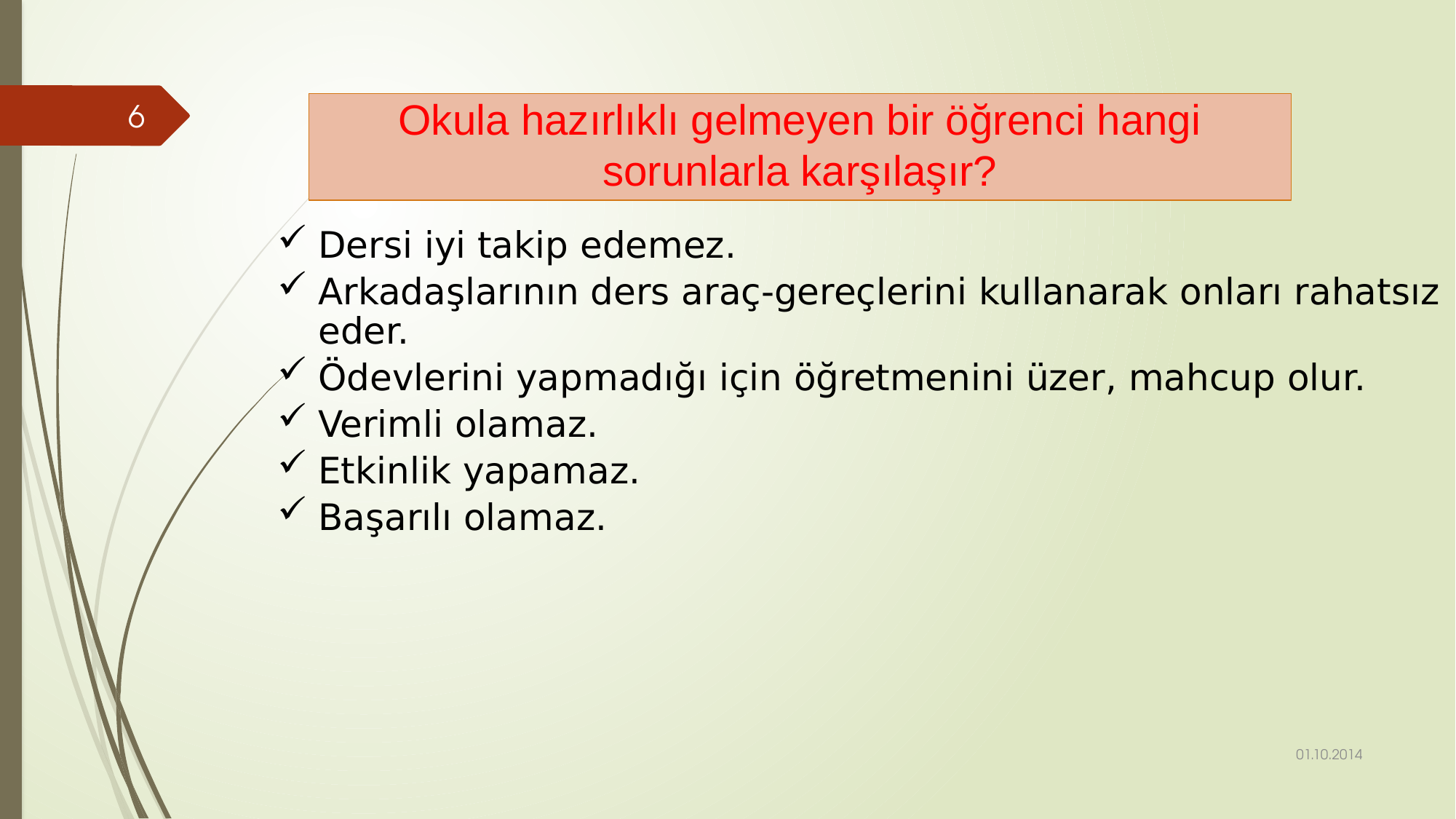

Okula hazırlıklı gelmeyen bir öğrenci hangi sorunlarla karşılaşır?
6
Dersi iyi takip edemez.
Arkadaşlarının ders araç-gereçlerini kullanarak onları rahatsız eder.
Ödevlerini yapmadığı için öğretmenini üzer, mahcup olur.
Verimli olamaz.
Etkinlik yapamaz.
Başarılı olamaz.
01.10.2014